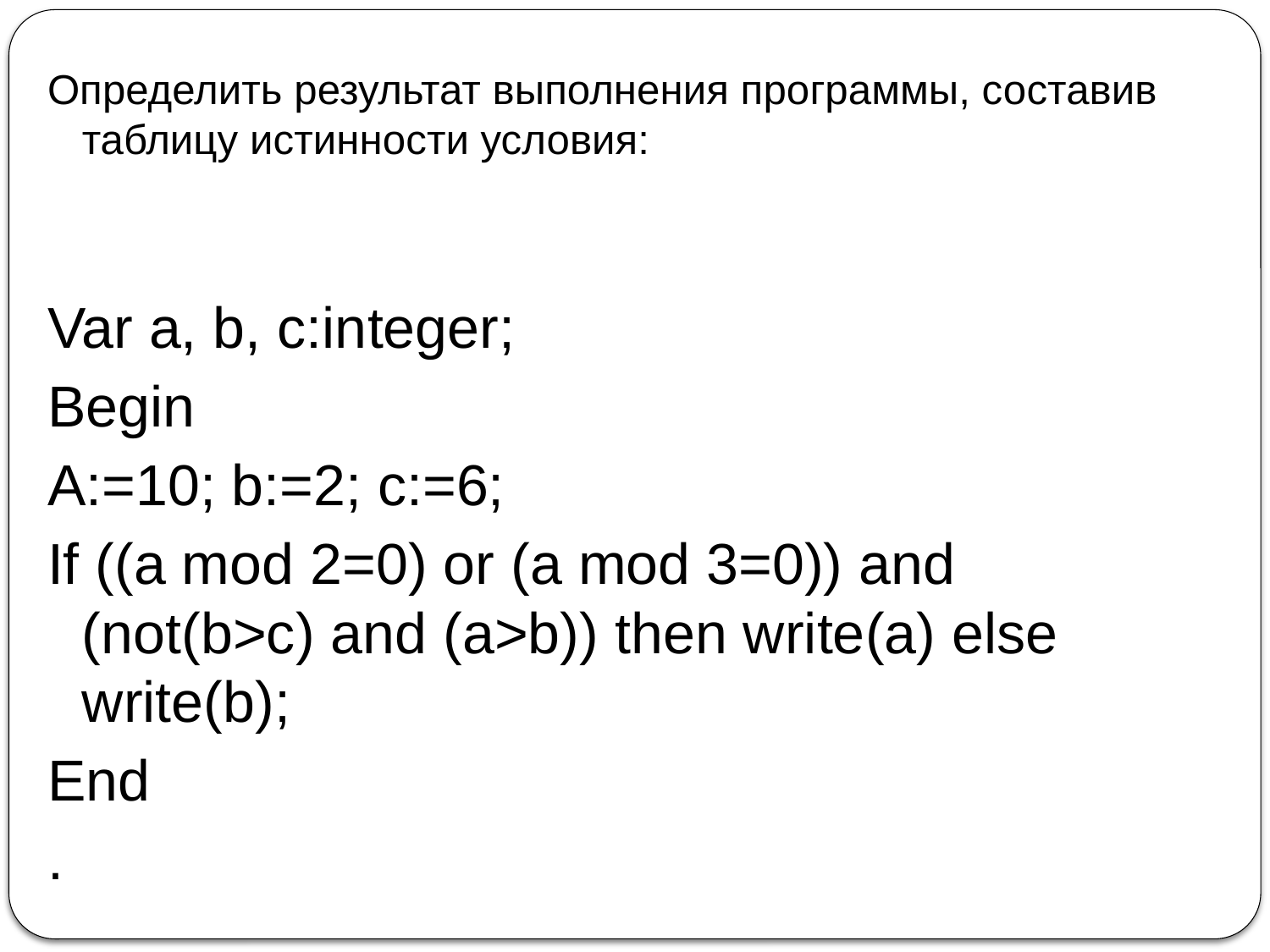

Определить результат выполнения программы, составив таблицу истинности условия:

Var a, b, c:integer;
Begin
A:=10; b:=2; c:=6;
If ((a mod 2=0) or (a mod 3=0)) and (not(b>c) and (a>b)) then write(a) else write(b);
End
.